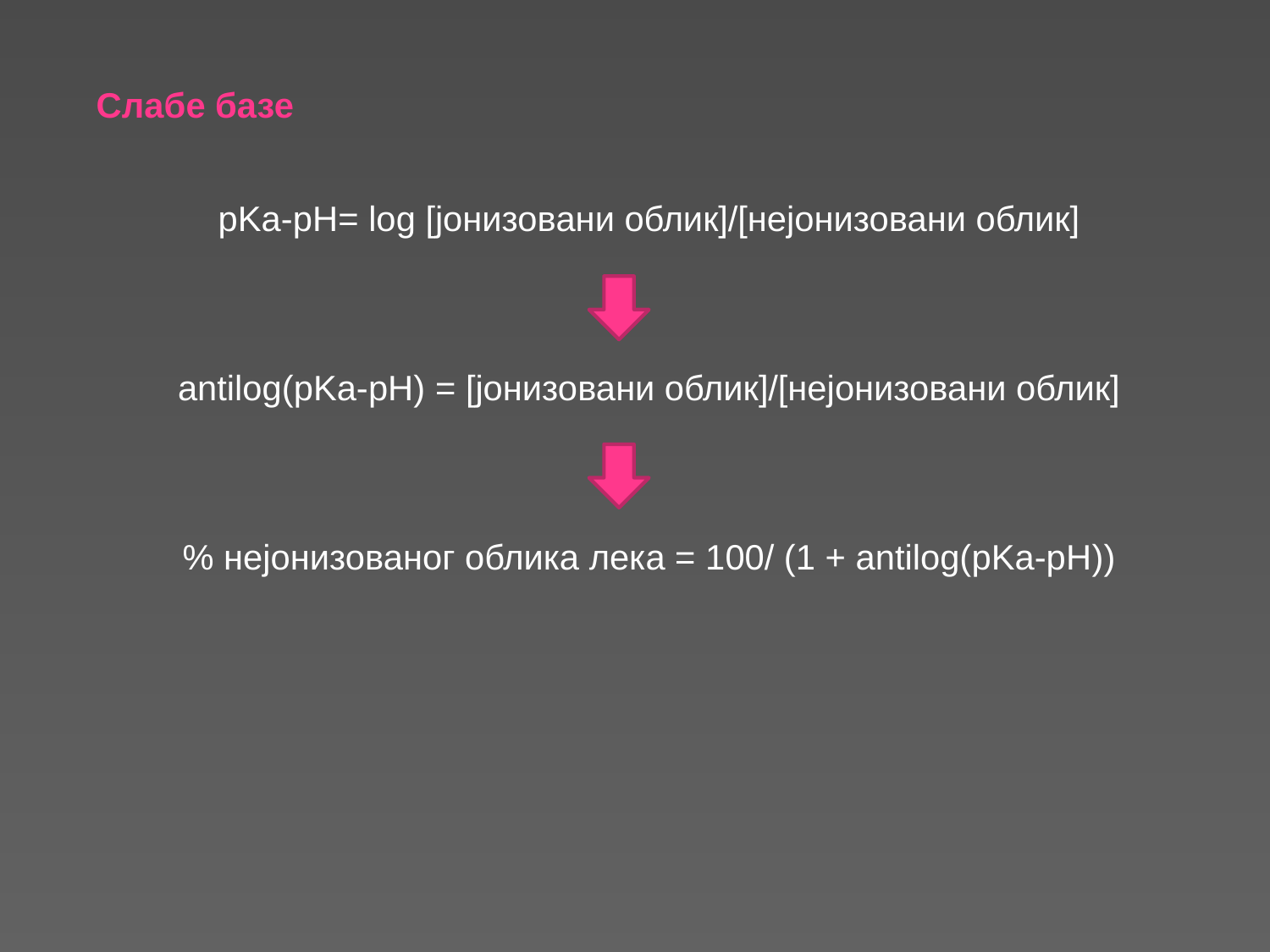

Слабе базе
pKa-pH= log [јонизовани облик]/[нејонизовани облик]

antilog(pKa-pH) = [јонизовани облик]/[нејонизовани облик]

% нејонизованог облика лека = 100/ (1 + antilog(pKa-pH))